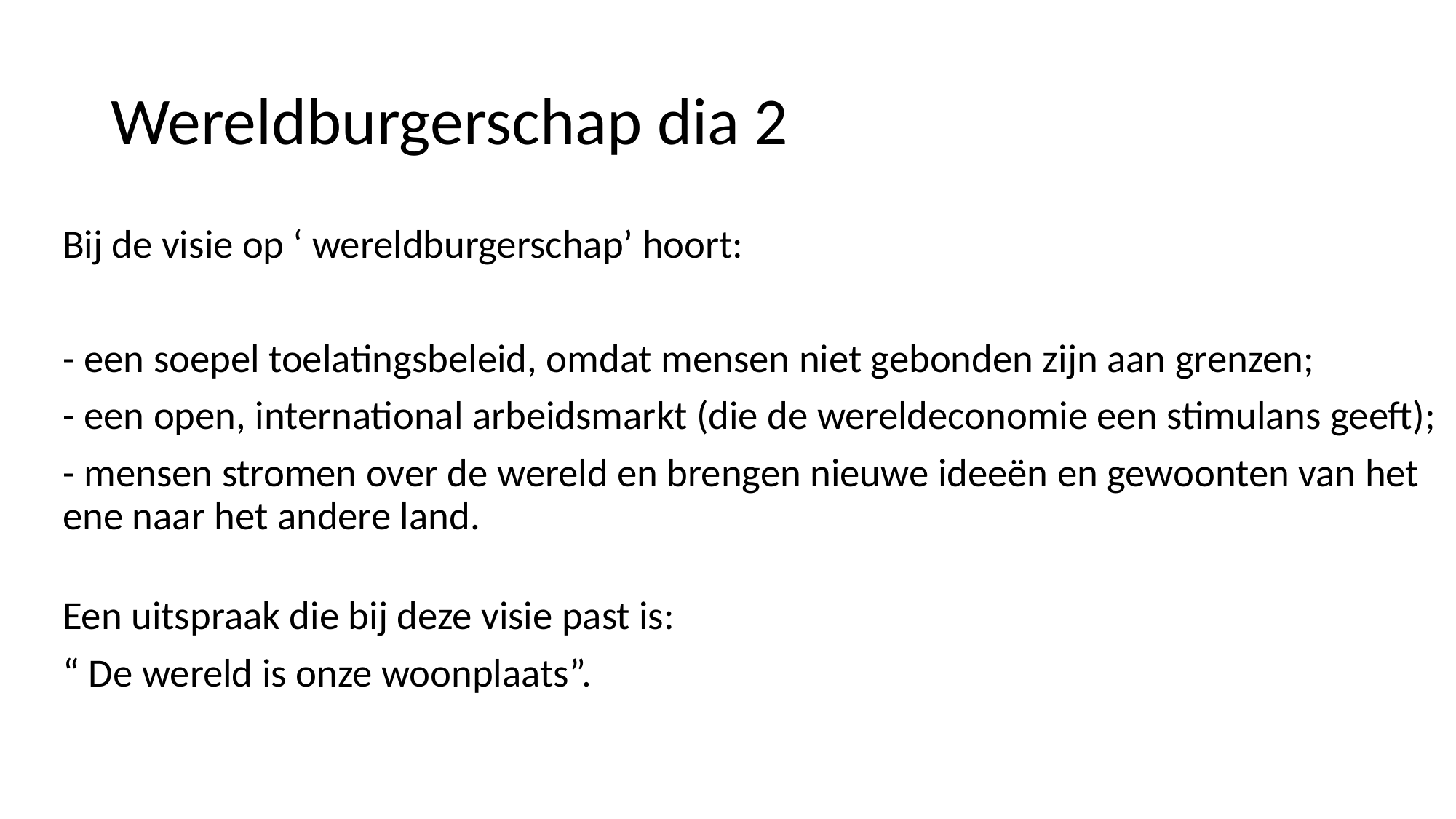

# Wereldburgerschap dia 2
Bij de visie op ‘ wereldburgerschap’ hoort:

- een soepel toelatingsbeleid, omdat mensen niet gebonden zijn aan grenzen;
- een open, international arbeidsmarkt (die de wereldeconomie een stimulans geeft);
- mensen stromen over de wereld en brengen nieuwe ideeën en gewoonten van het ene naar het andere land.
Een uitspraak die bij deze visie past is:
“ De wereld is onze woonplaats”.